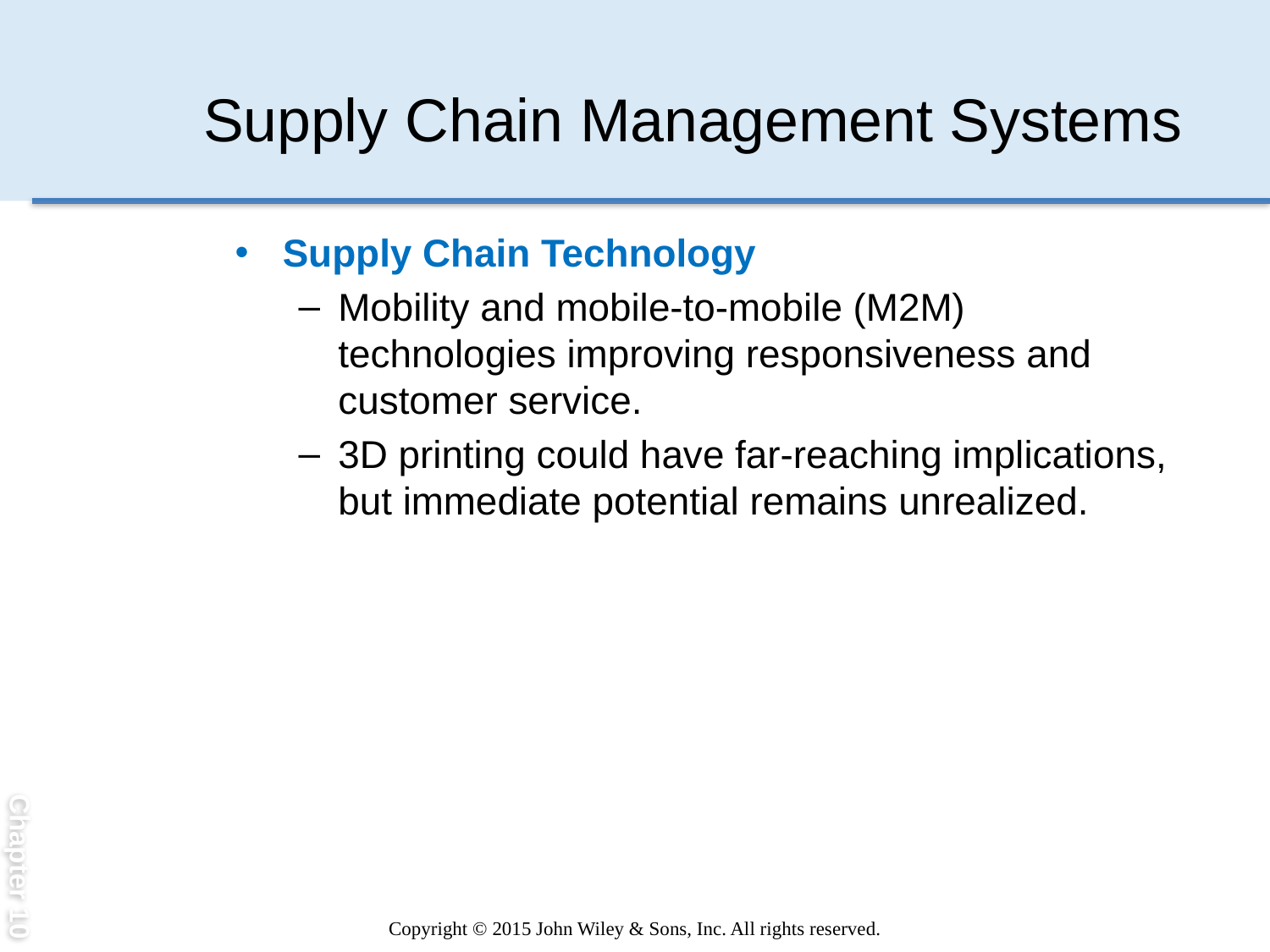

Chapter 10
# Supply Chain Management Systems
Supply Chain Technology
Mobility and mobile-to-mobile (M2M) technologies improving responsiveness and customer service.
3D printing could have far-reaching implications, but immediate potential remains unrealized.